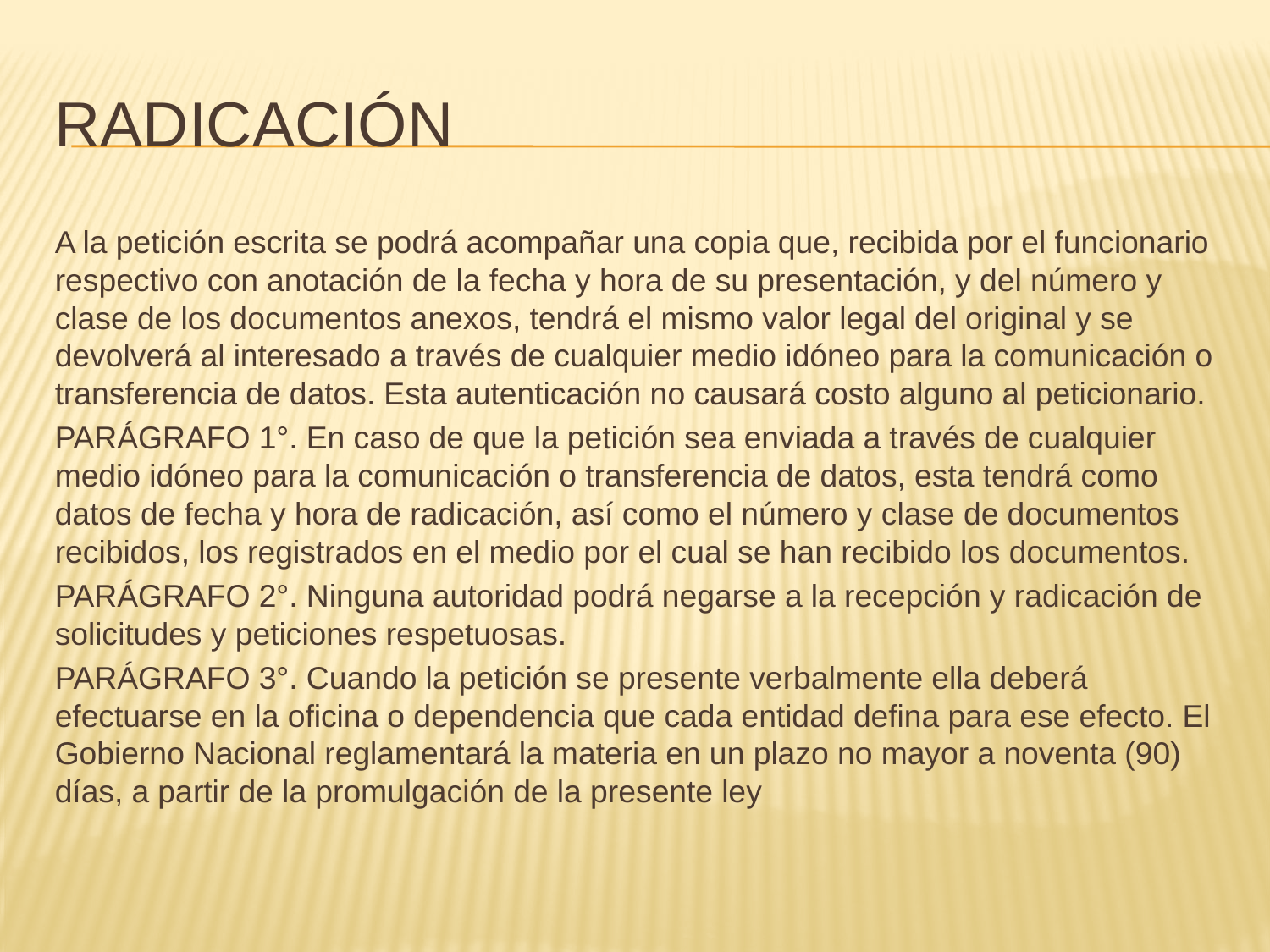

# radicación
A la petición escrita se podrá acompañar una copia que, recibida por el funcionario respectivo con anotación de la fecha y hora de su presentación, y del número y clase de los documentos anexos, tendrá el mismo valor legal del original y se devolverá al interesado a través de cualquier medio idóneo para la comunicación o transferencia de datos. Esta autenticación no causará costo alguno al peticionario.
PARÁGRAFO 1°. En caso de que la petición sea enviada a través de cualquier medio idóneo para la comunicación o transferencia de datos, esta tendrá como datos de fecha y hora de radicación, así como el número y clase de documentos recibidos, los registrados en el medio por el cual se han recibido los documentos.
PARÁGRAFO 2°. Ninguna autoridad podrá negarse a la recepción y radicación de solicitudes y peticiones respetuosas.
PARÁGRAFO 3°. Cuando la petición se presente verbalmente ella deberá efectuarse en la oficina o dependencia que cada entidad defina para ese efecto. El Gobierno Nacional reglamentará la materia en un plazo no mayor a noventa (90) días, a partir de la promulgación de la presente ley